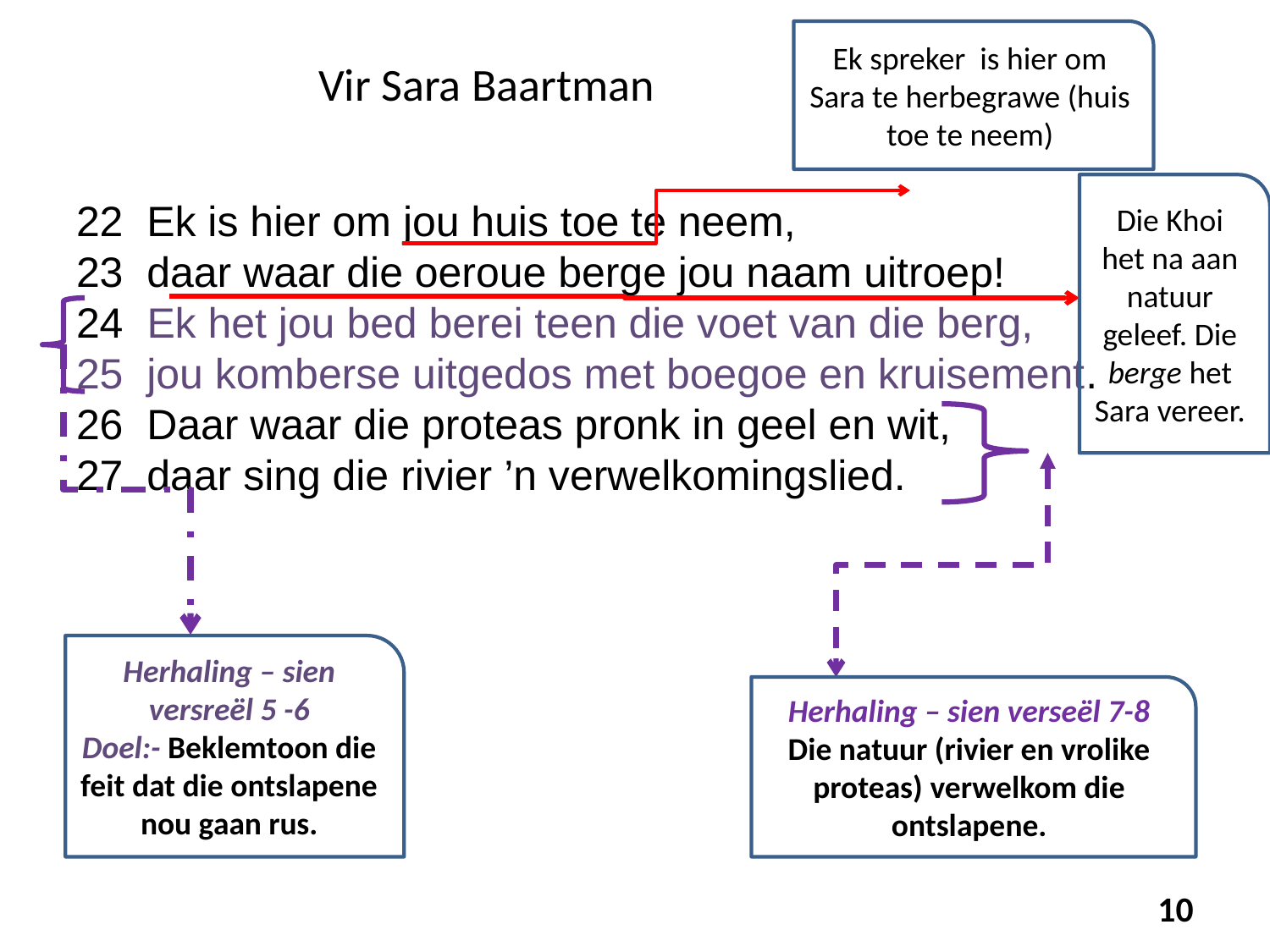

Ek spreker  is hier om Sara te herbegrawe (huis toe te neem)
# Vir Sara Baartman

22  Ek is hier om jou huis toe te neem,
23  daar waar die oeroue berge jou naam uitroep!
24  Ek het jou bed berei teen die voet van die berg,
25  jou komberse uitgedos met boegoe en kruisement.
26  Daar waar die proteas pronk in geel en wit,
27  daar sing die rivier ’n verwelkomingslied.

Die Khoi het na aan natuur geleef. Die berge het Sara vereer.

Herhaling – sien versreël 5 -6
Doel:- Beklemtoon die feit dat die ontslapene nou gaan rus.
Herhaling – sien verseël 7-8
Die natuur (rivier en vrolike proteas) verwelkom die ontslapene.
10